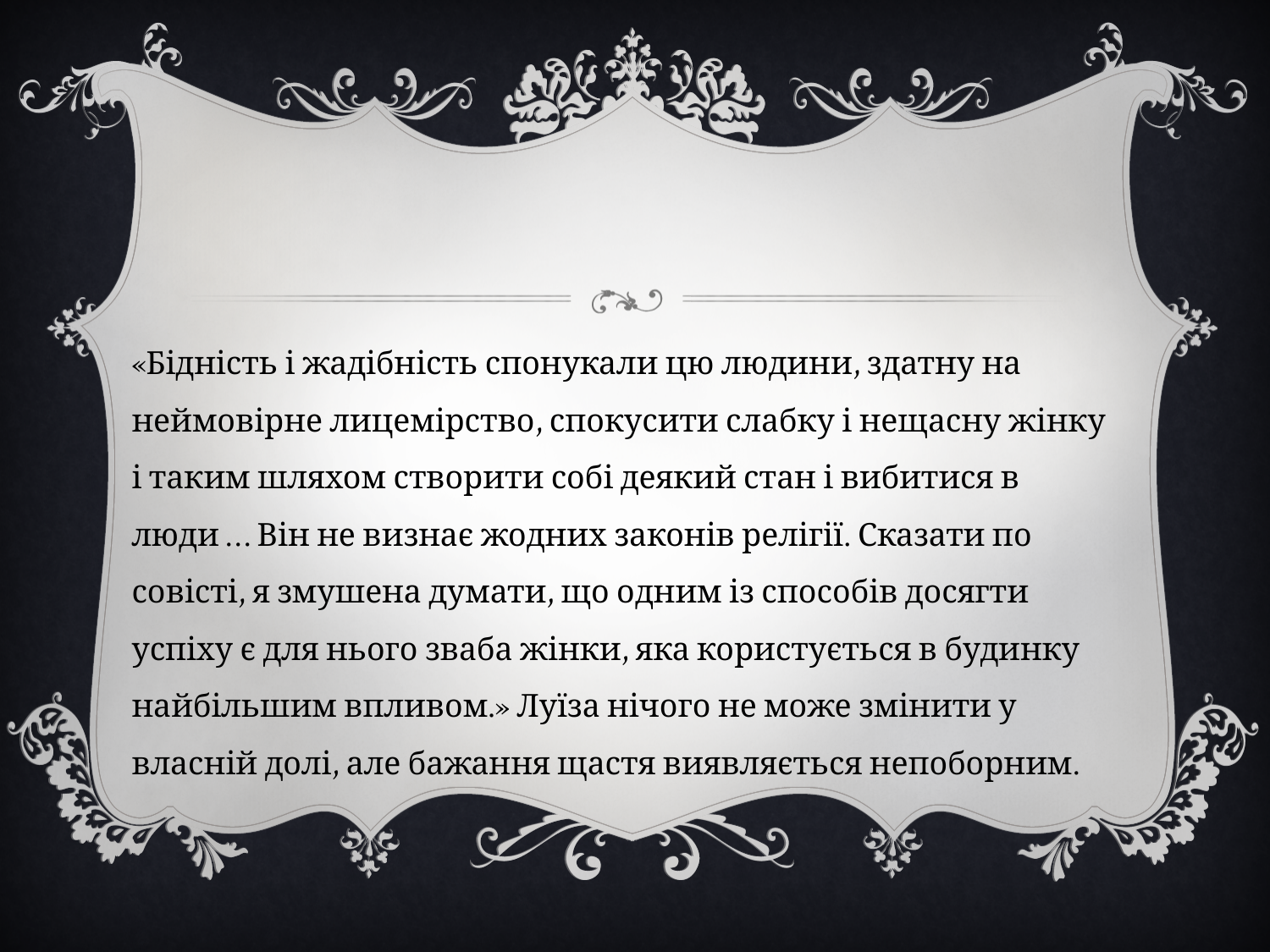

#
«Бідність і жадібність спонукали цю людини, здатну на неймовірне лицемірство, спокусити слабку і нещасну жінку і таким шляхом створити собі деякий стан і вибитися в люди … Він не визнає жодних законів релігії. Сказати по совісті, я змушена думати, що одним із способів досягти успіху є для нього зваба жінки, яка користується в будинку найбільшим впливом.» Луїза нічого не може змінити у власній долі, але бажання щастя виявляється непоборним.